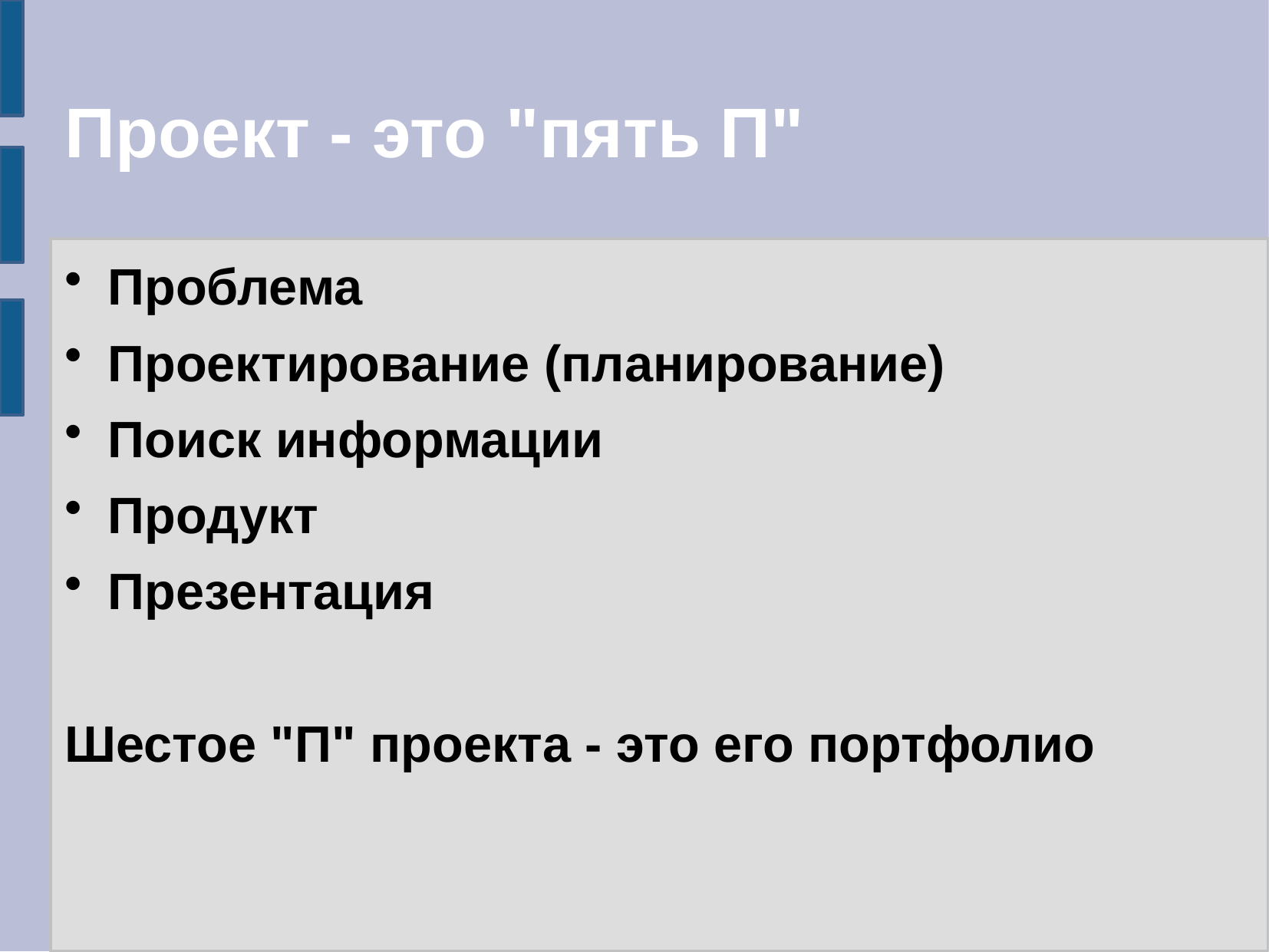

Проект - это "пять П"
Проблема
Проектирование (планирование)
Поиск информации
Продукт
Презентация

Шестое "П" проекта - это его портфолио